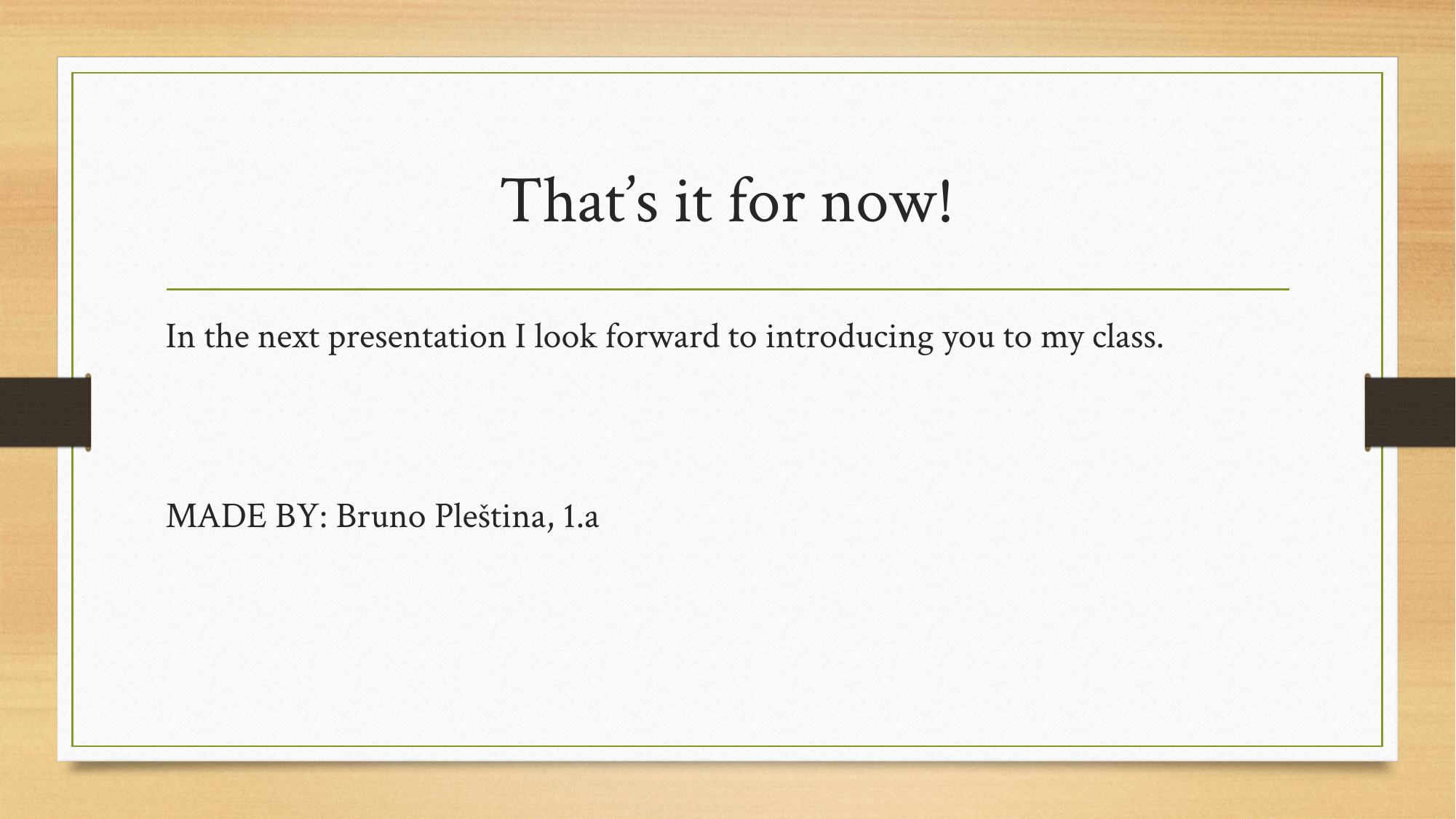

# That’s it for now!
In the next presentation I look forward to introducing you to my class.

MADE BY: Bruno Pleština, 1.a